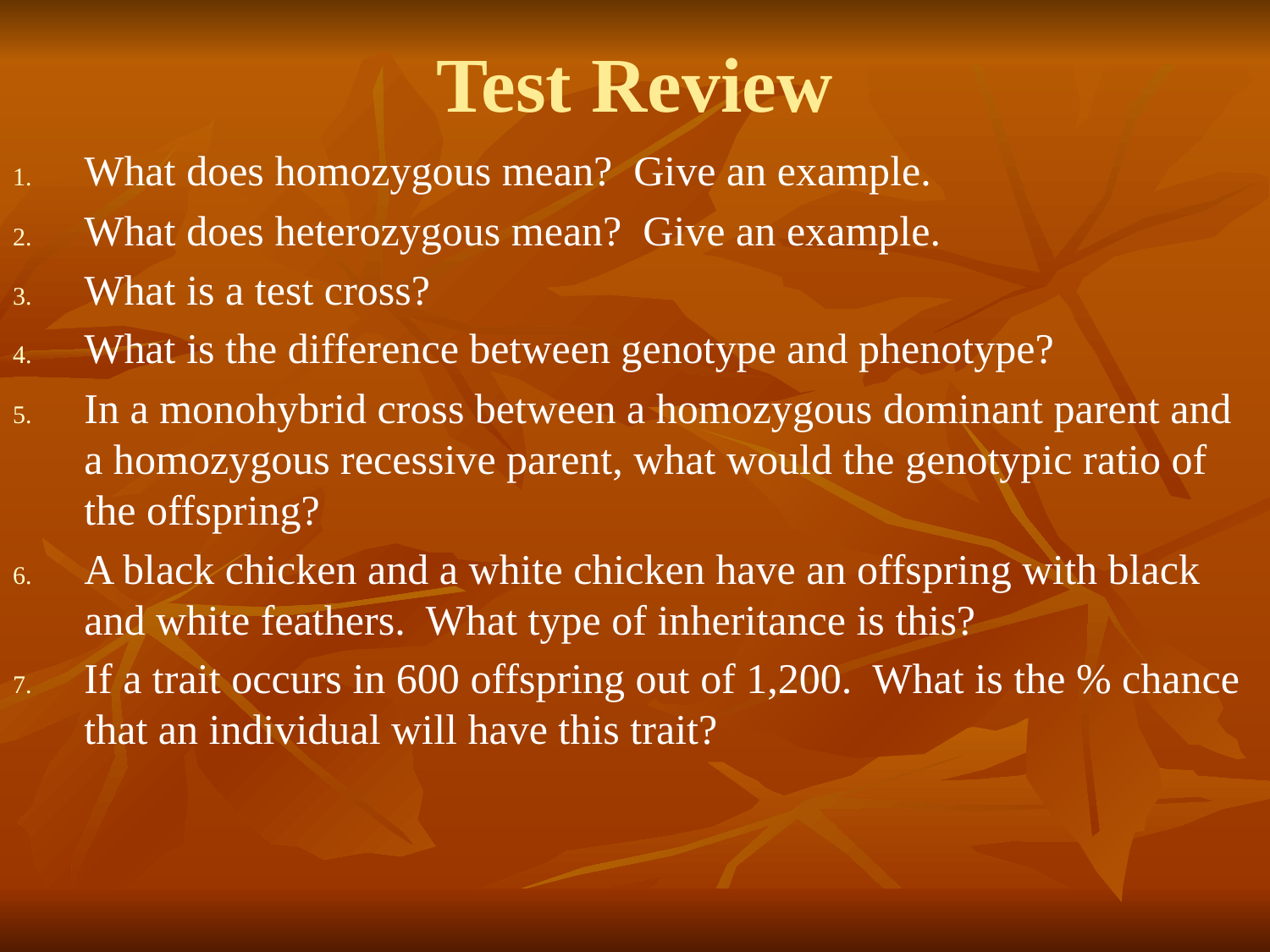

# Test Review
What does homozygous mean?  Give an example.
What does heterozygous mean?  Give an example.
What is a test cross?
What is the difference between genotype and phenotype?
In a monohybrid cross between a homozygous dominant parent and a homozygous recessive parent, what would the genotypic ratio of the offspring?
A black chicken and a white chicken have an offspring with black and white feathers.  What type of inheritance is this?
If a trait occurs in 600 offspring out of 1,200.  What is the % chance that an individual will have this trait?